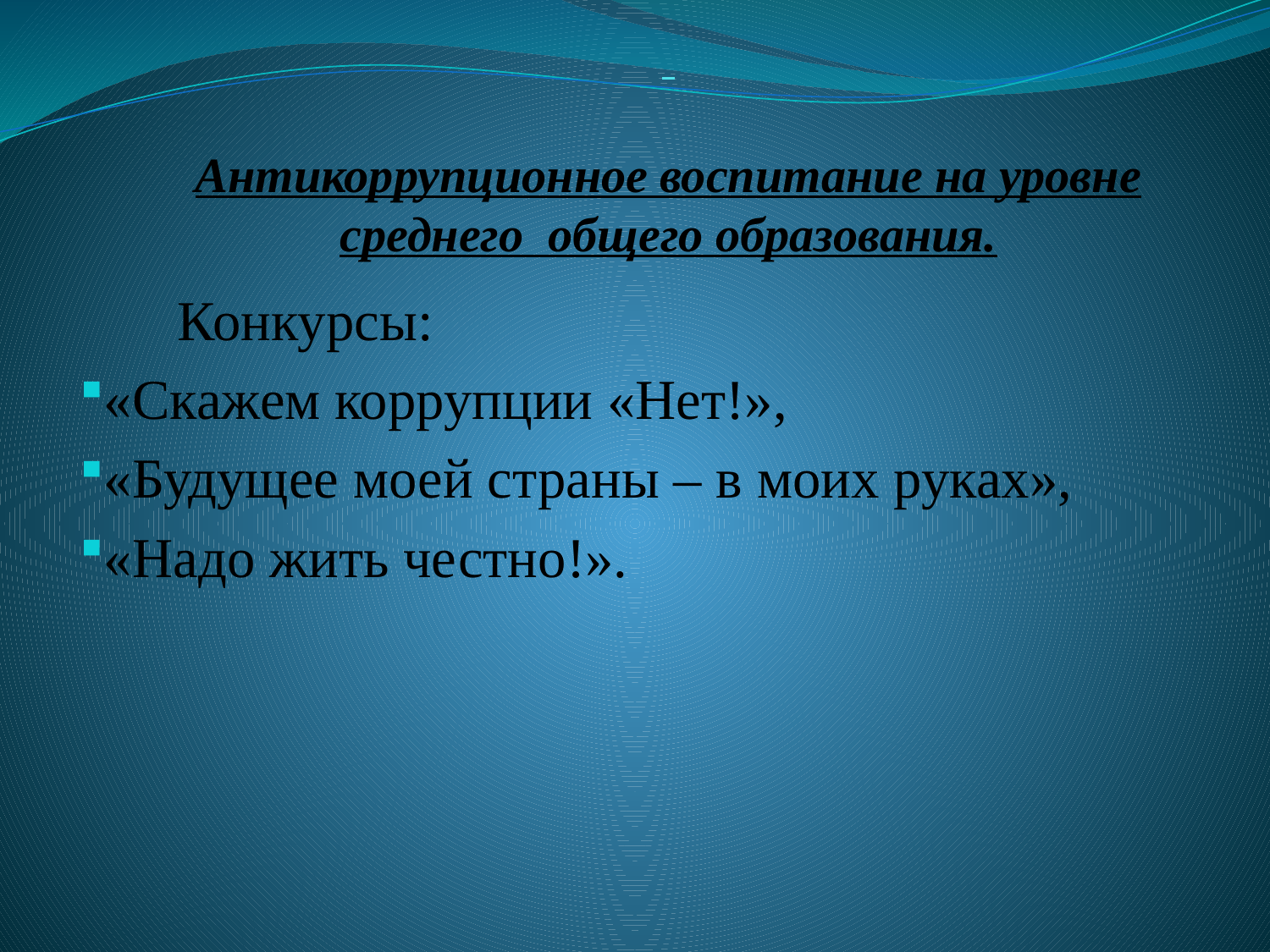

# Антикоррупционное воспитание на уровне среднего  общего образования.
        Конкурсы:
«Скажем коррупции «Нет!»,
«Будущее моей страны – в моих руках»,
«Надо жить честно!».